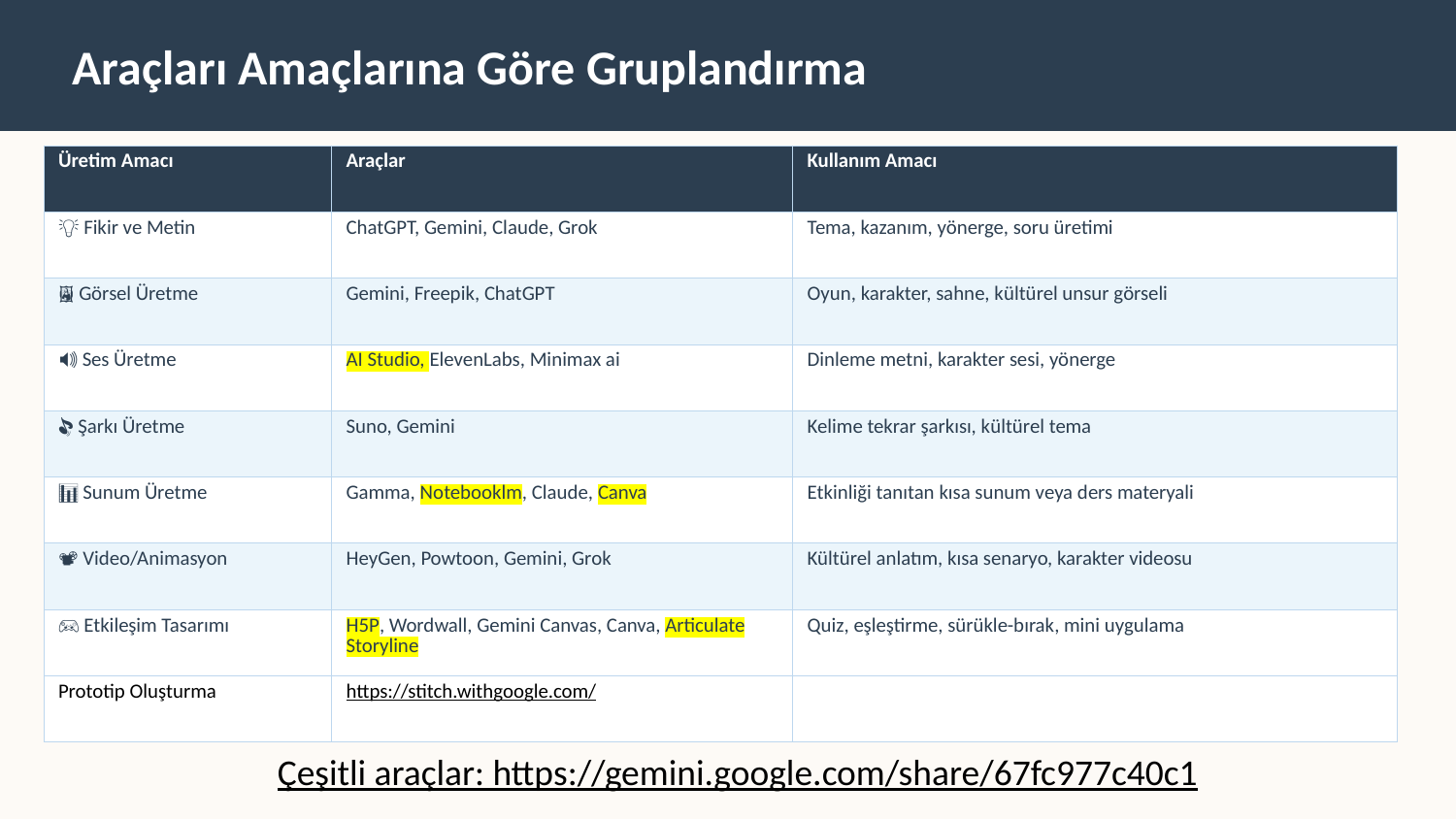

Araçları Amaçlarına Göre Gruplandırma
| Üretim Amacı | Araçlar | Kullanım Amacı |
| --- | --- | --- |
| 💡 Fikir ve Metin | ChatGPT, Gemini, Claude, Grok | Tema, kazanım, yönerge, soru üretimi |
| 🖼️ Görsel Üretme | Gemini, Freepik, ChatGPT | Oyun, karakter, sahne, kültürel unsur görseli |
| 🔊 Ses Üretme | AI Studio, ElevenLabs, Minimax ai | Dinleme metni, karakter sesi, yönerge |
| 🎵 Şarkı Üretme | Suno, Gemini | Kelime tekrar şarkısı, kültürel tema |
| 📊 Sunum Üretme | Gamma, Notebooklm, Claude, Canva | Etkinliği tanıtan kısa sunum veya ders materyali |
| 📽️ Video/Animasyon | HeyGen, Powtoon, Gemini, Grok | Kültürel anlatım, kısa senaryo, karakter videosu |
| 🎮 Etkileşim Tasarımı | H5P, Wordwall, Gemini Canvas, Canva, Articulate Storyline | Quiz, eşleştirme, sürükle-bırak, mini uygulama |
| Prototip Oluşturma | https://stitch.withgoogle.com/ |  |
Çeşitli araçlar: https://gemini.google.com/share/67fc977c40c1